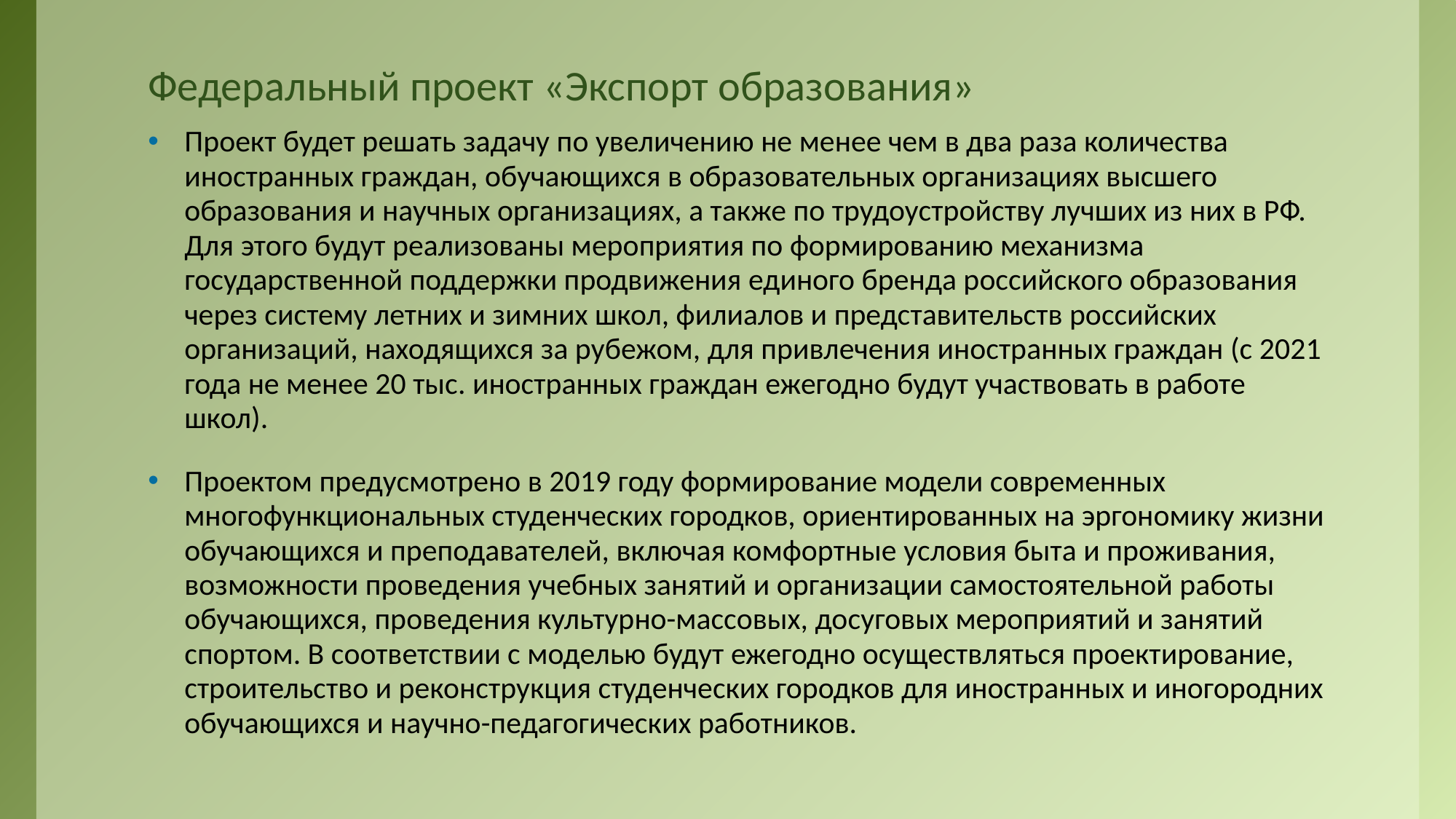

# Федеральный проект «Экспорт образования»
Проект будет решать задачу по увеличению не менее чем в два раза количества иностранных граждан, обучающихся в образовательных организациях высшего образования и научных организациях, а также по трудоустройству лучших из них в РФ. Для этого будут реализованы мероприятия по формированию механизма государственной поддержки продвижения единого бренда российского образования через систему летних и зимних школ, филиалов и представительств российских организаций, находящихся за рубежом, для привлечения иностранных граждан (с 2021 года не менее 20 тыс. иностранных граждан ежегодно будут участвовать в работе школ).
Проектом предусмотрено в 2019 году формирование модели современных многофункциональных студенческих городков, ориентированных на эргономику жизни обучающихся и преподавателей, включая комфортные условия быта и проживания, возможности проведения учебных занятий и организации самостоятельной работы обучающихся, проведения культурно-массовых, досуговых мероприятий и занятий спортом. В соответствии с моделью будут ежегодно осуществляться проектирование, строительство и реконструкция студенческих городков для иностранных и иногородних обучающихся и научно-педагогических работников.